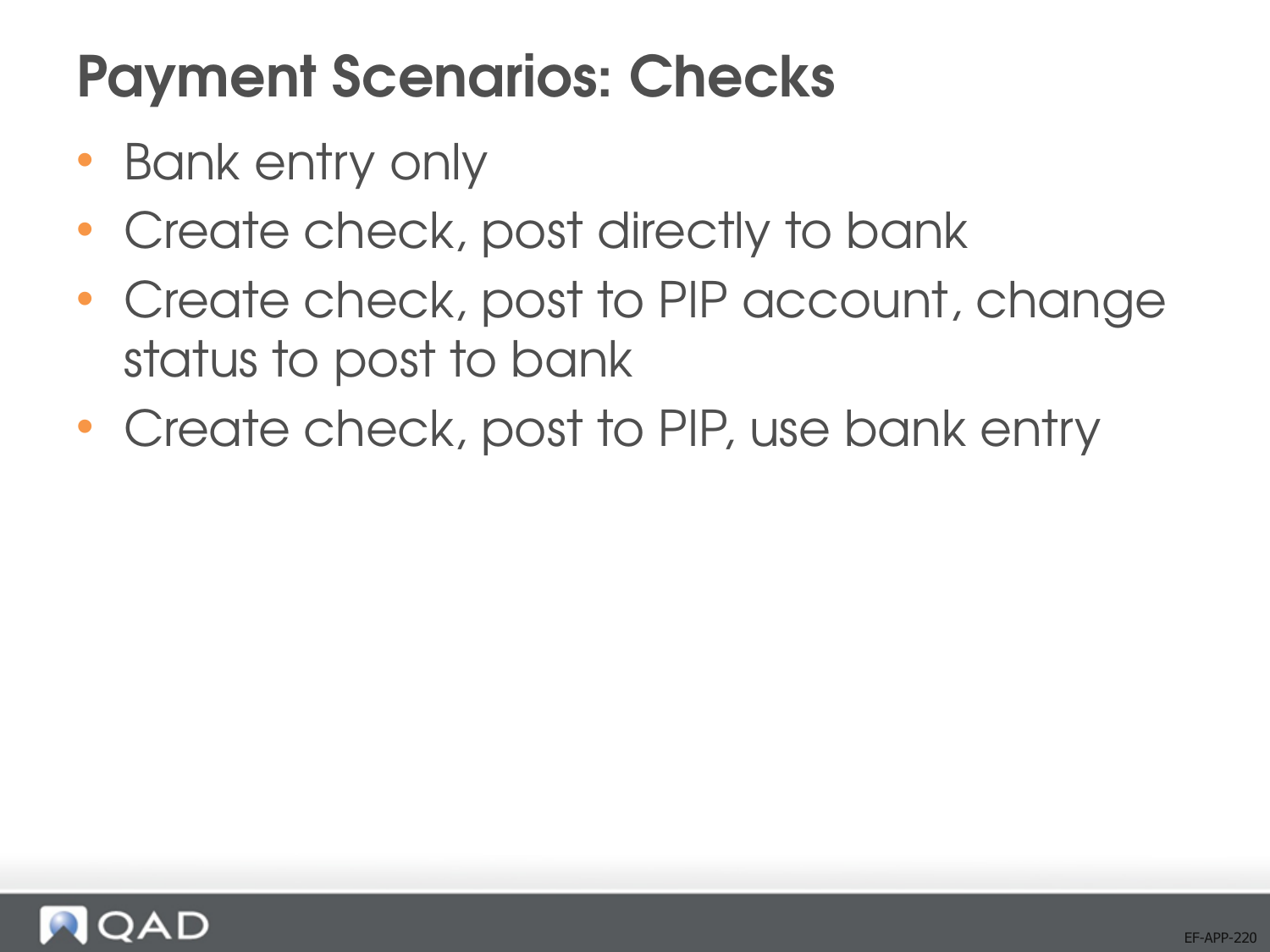

# Payment Scenarios: Checks
Bank entry only
Create check, post directly to bank
Create check, post to PIP account, change status to post to bank
Create check, post to PIP, use bank entry
EF-APP-220